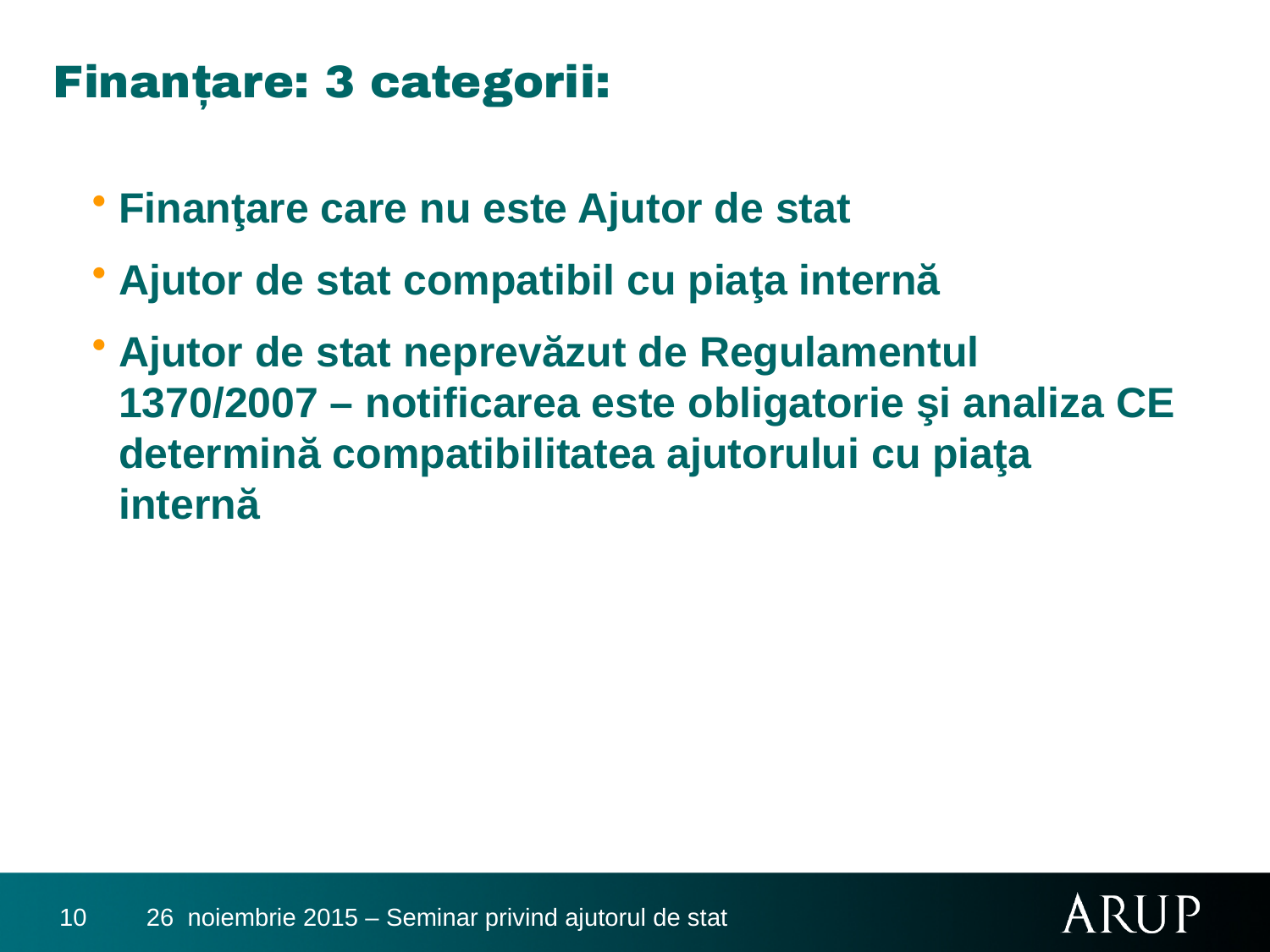

# Finanţare: 3 categorii:
Finanţare care nu este Ajutor de stat
Ajutor de stat compatibil cu piaţa internă
Ajutor de stat neprevăzut de Regulamentul  1370/2007 – notificarea este obligatorie şi analiza CE determină compatibilitatea ajutorului cu piaţa internă
10
26  noiembrie 2015 – Seminar privind ajutorul de stat